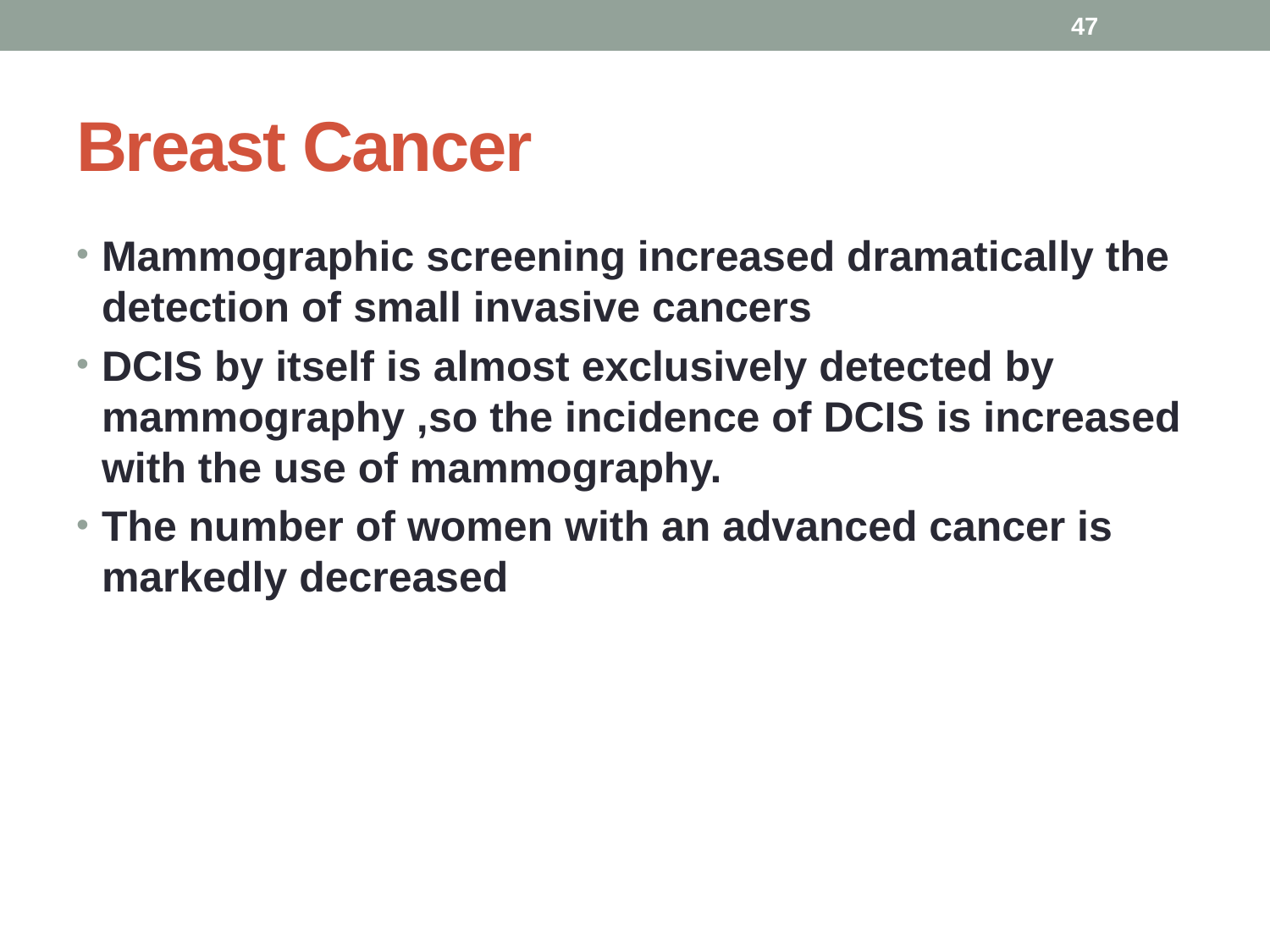

47
# Breast Cancer
Mammographic screening increased dramatically the detection of small invasive cancers
DCIS by itself is almost exclusively detected by mammography ,so the incidence of DCIS is increased with the use of mammography.
The number of women with an advanced cancer is markedly decreased